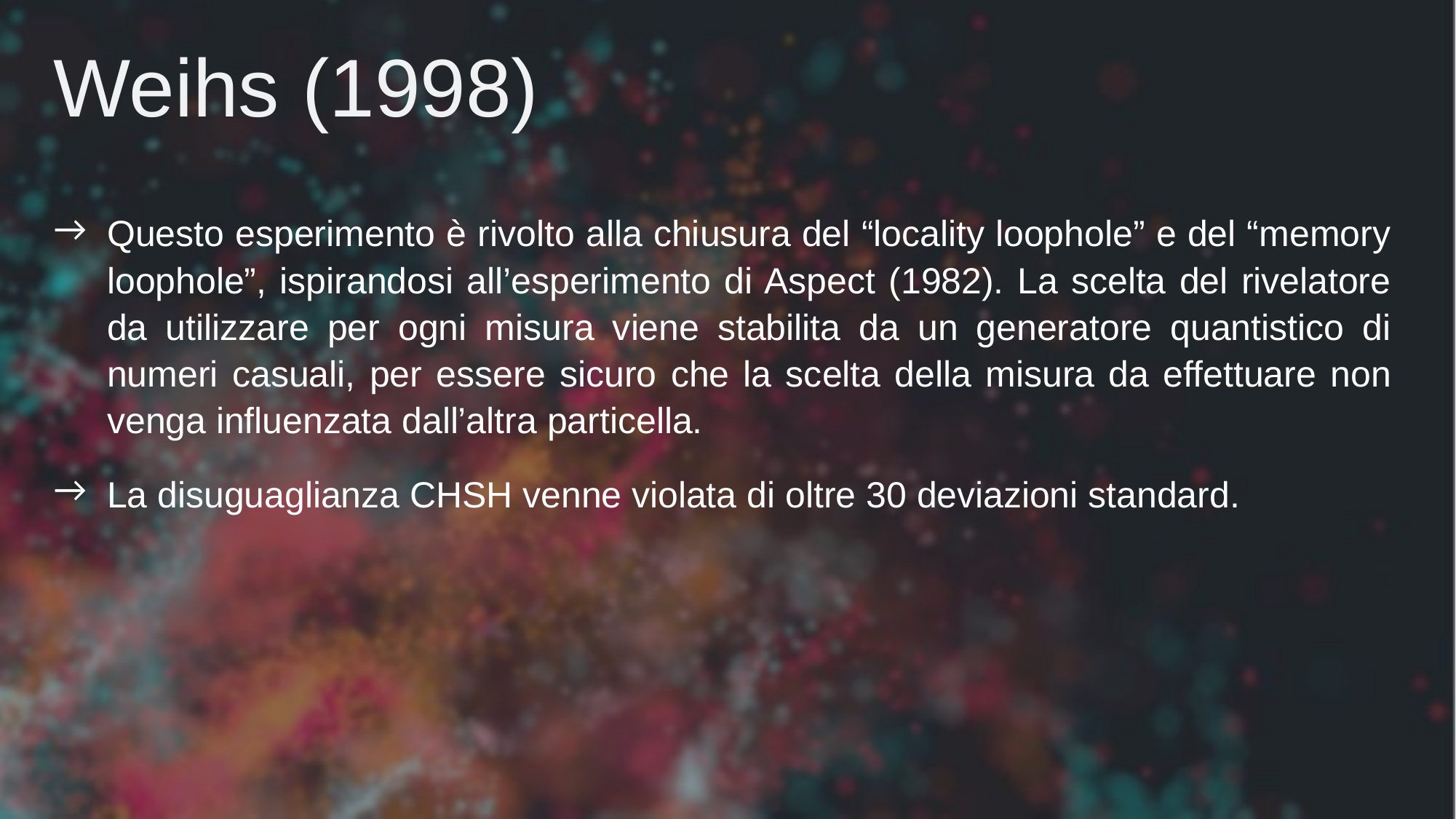

# Weihs (1998)
Questo esperimento è rivolto alla chiusura del “locality loophole” e del “memory loophole”, ispirandosi all’esperimento di Aspect (1982). La scelta del rivelatore da utilizzare per ogni misura viene stabilita da un generatore quantistico di numeri casuali, per essere sicuro che la scelta della misura da effettuare non venga influenzata dall’altra particella.
La disuguaglianza CHSH venne violata di oltre 30 deviazioni standard.